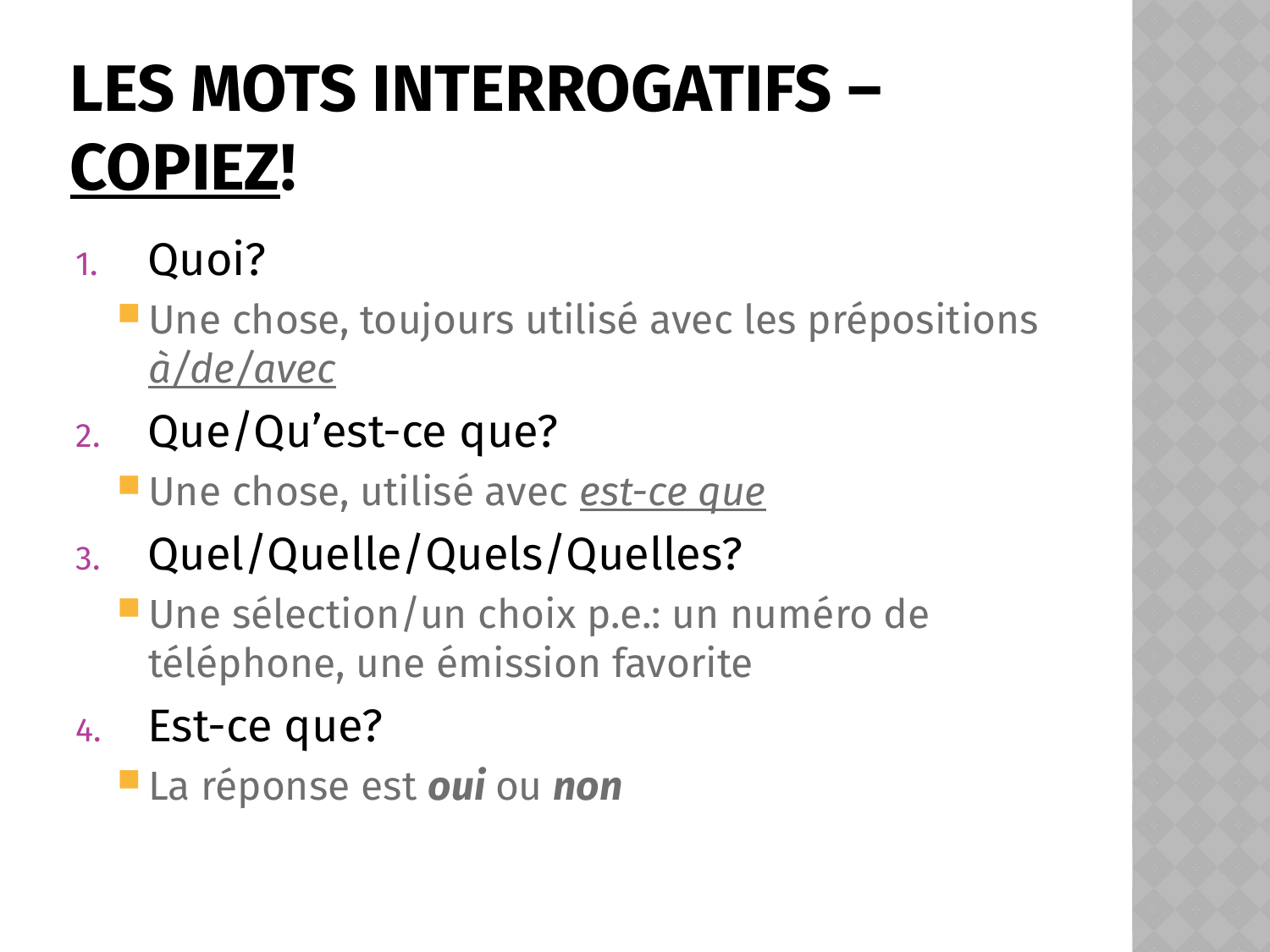

# Les mots interrogatifs – copiez!
Quoi?
Une chose, toujours utilisé avec les prépositions à/de/avec
Que/Qu’est-ce que?
Une chose, utilisé avec est-ce que
Quel/Quelle/Quels/Quelles?
Une sélection/un choix p.e.: un numéro de téléphone, une émission favorite
Est-ce que?
La réponse est oui ou non